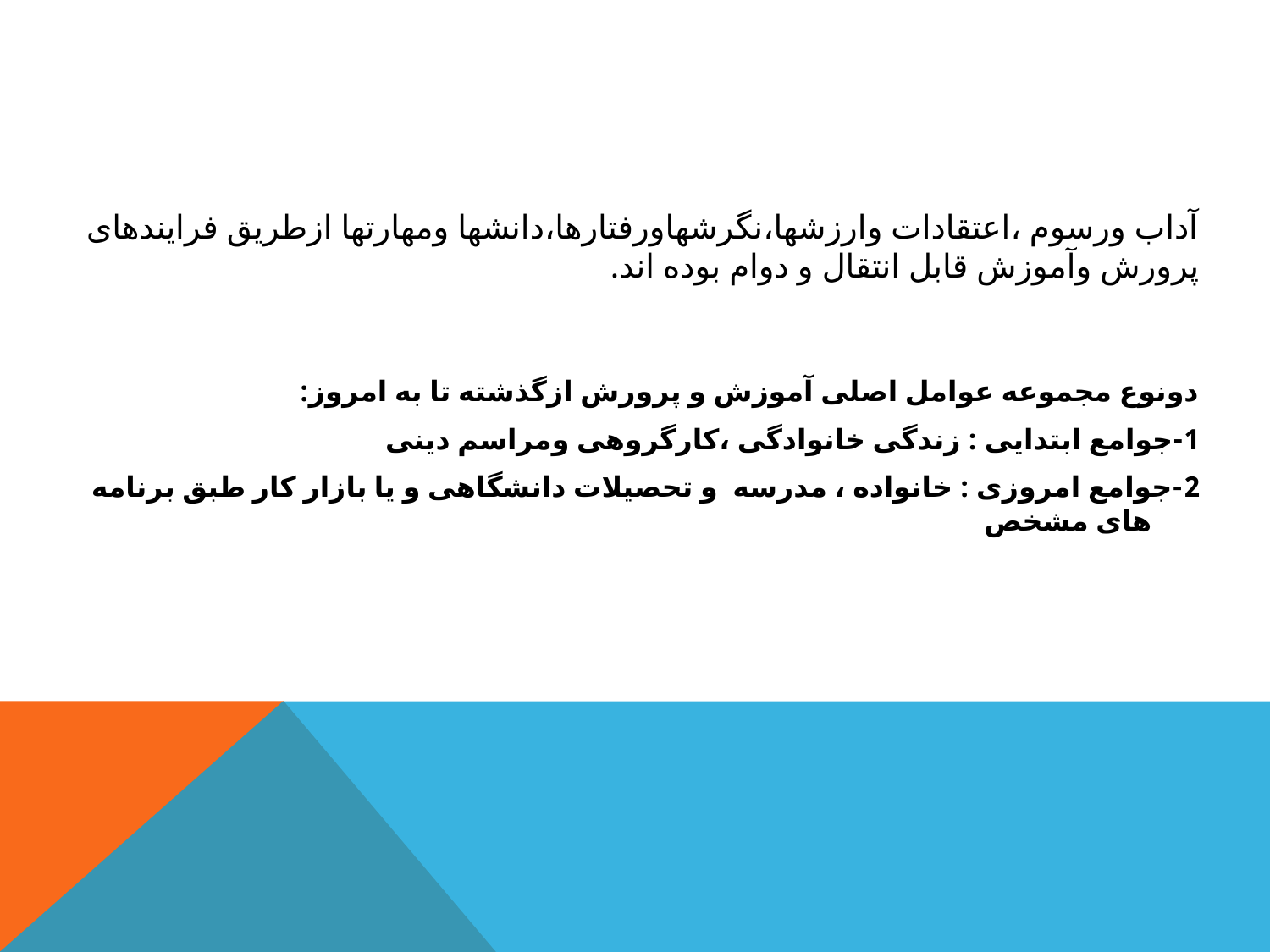

# آداب ورسوم ،اعتقادات وارزشها،نگرشهاورفتارها،دانشها ومهارتها ازطریق فرایندهای پرورش وآموزش قابل انتقال و دوام بوده اند.
دونوع مجموعه عوامل اصلی آموزش و پرورش ازگذشته تا به امروز:
1-جوامع ابتدایی : زندگی خانوادگی ،کارگروهی ومراسم دینی
2-جوامع امروزی : خانواده ، مدرسه  و تحصیلات دانشگاهی و یا بازار کار طبق برنامه های مشخص